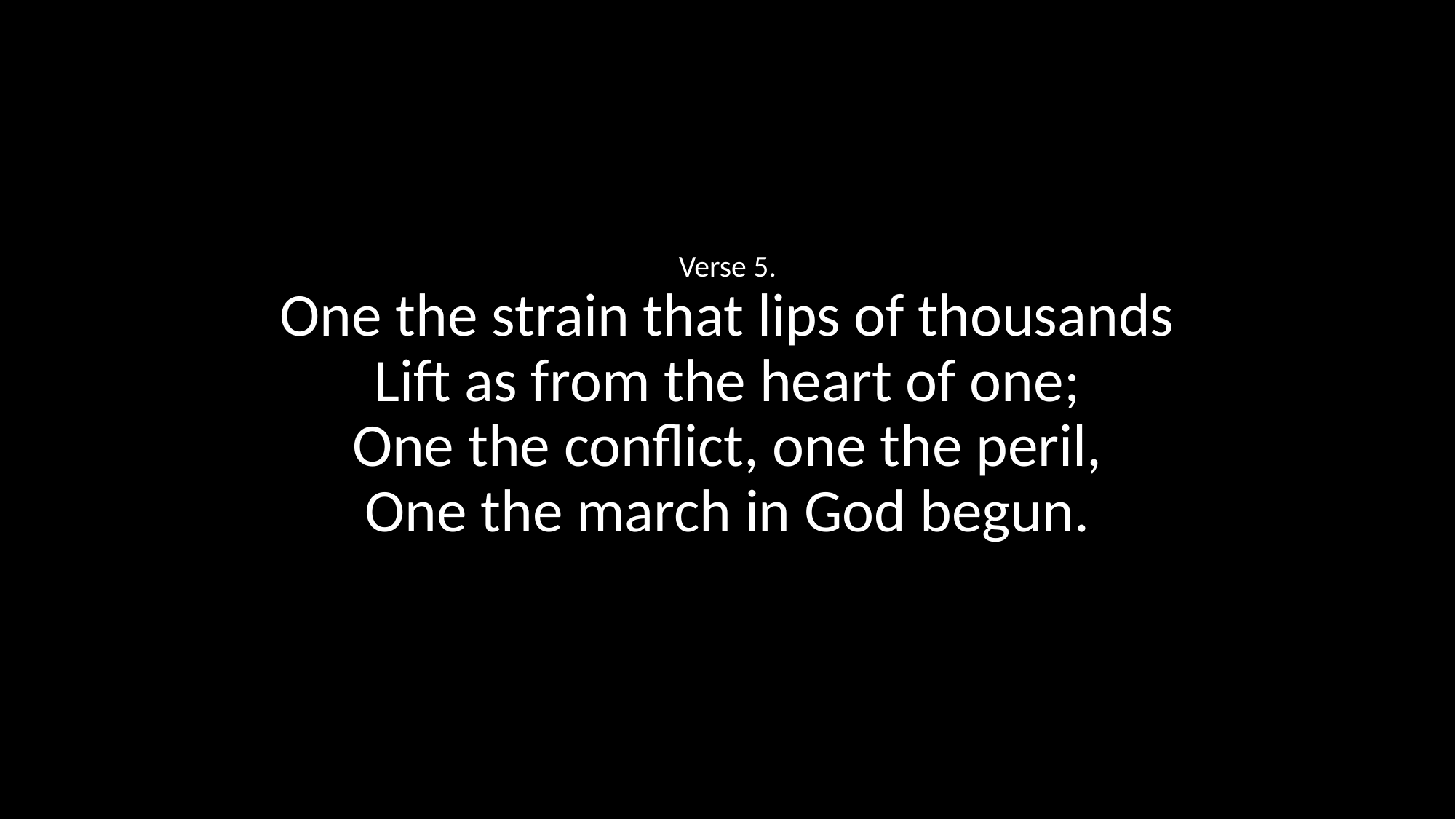

Verse 5.
One the strain that lips of thousands
Lift as from the heart of one;
One the conflict, one the peril,
One the march in God begun.